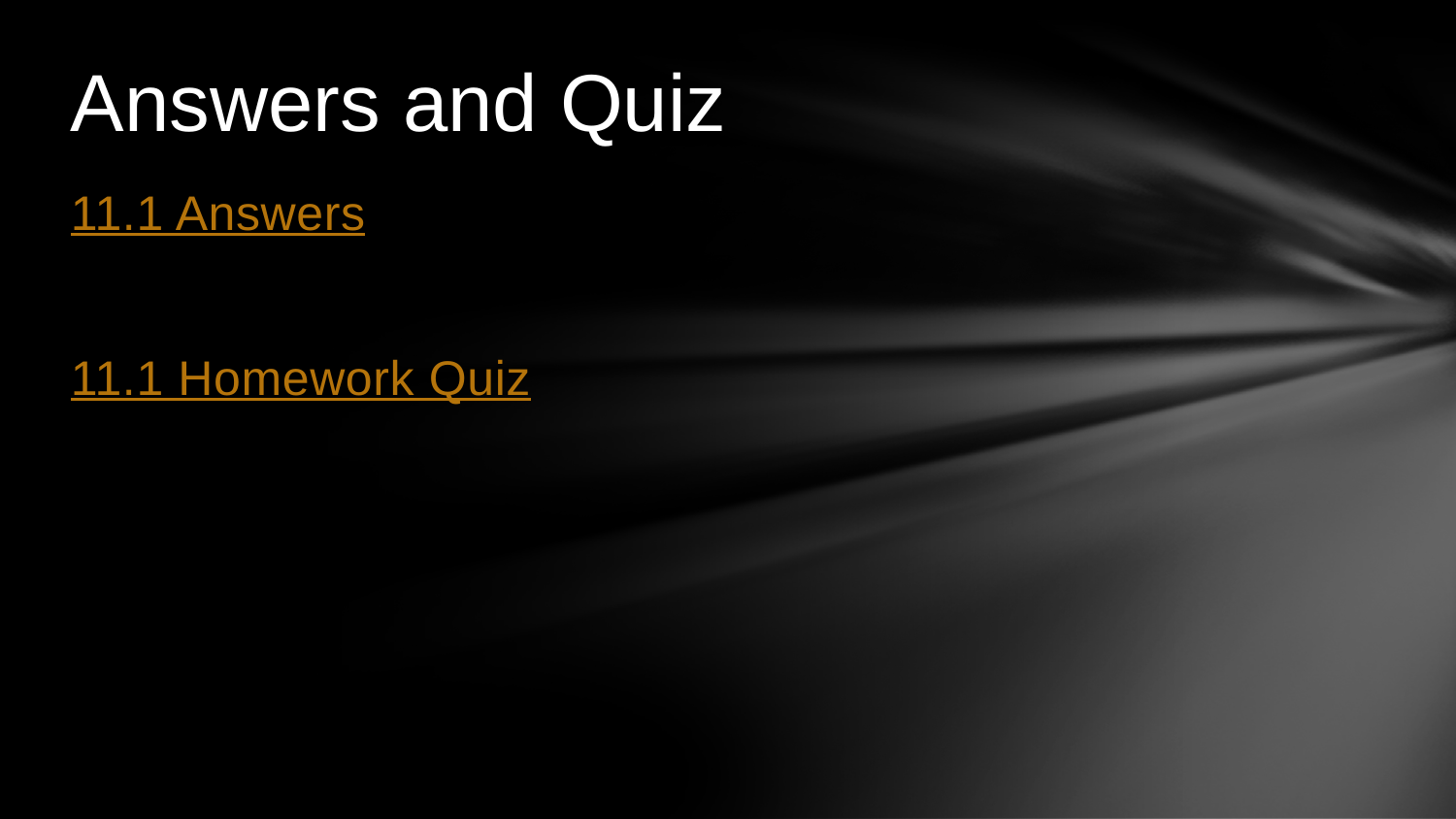

# Answers and Quiz
11.1 Answers

11.1 Homework Quiz